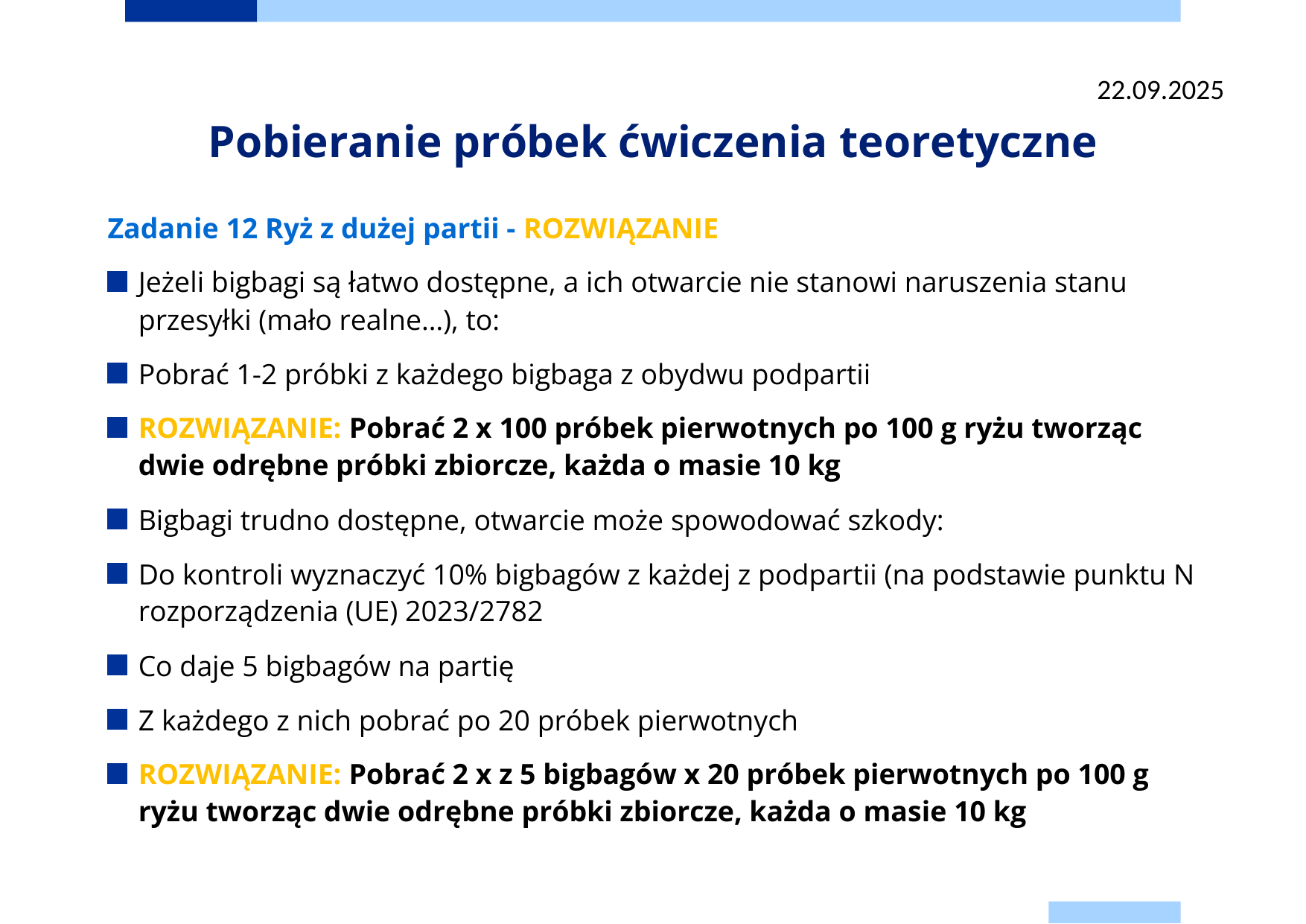

22.09.2025
# Pobieranie próbek ćwiczenia teoretyczne
Zadanie 12 Ryż z dużej partii - ROZWIĄZANIE
Jeżeli bigbagi są łatwo dostępne, a ich otwarcie nie stanowi naruszenia stanu przesyłki (mało realne…), to:
Pobrać 1-2 próbki z każdego bigbaga z obydwu podpartii
ROZWIĄZANIE: Pobrać 2 x 100 próbek pierwotnych po 100 g ryżu tworząc dwie odrębne próbki zbiorcze, każda o masie 10 kg
Bigbagi trudno dostępne, otwarcie może spowodować szkody:
Do kontroli wyznaczyć 10% bigbagów z każdej z podpartii (na podstawie punktu N rozporządzenia (UE) 2023/2782
Co daje 5 bigbagów na partię
Z każdego z nich pobrać po 20 próbek pierwotnych
ROZWIĄZANIE: Pobrać 2 x z 5 bigbagów x 20 próbek pierwotnych po 100 g ryżu tworząc dwie odrębne próbki zbiorcze, każda o masie 10 kg